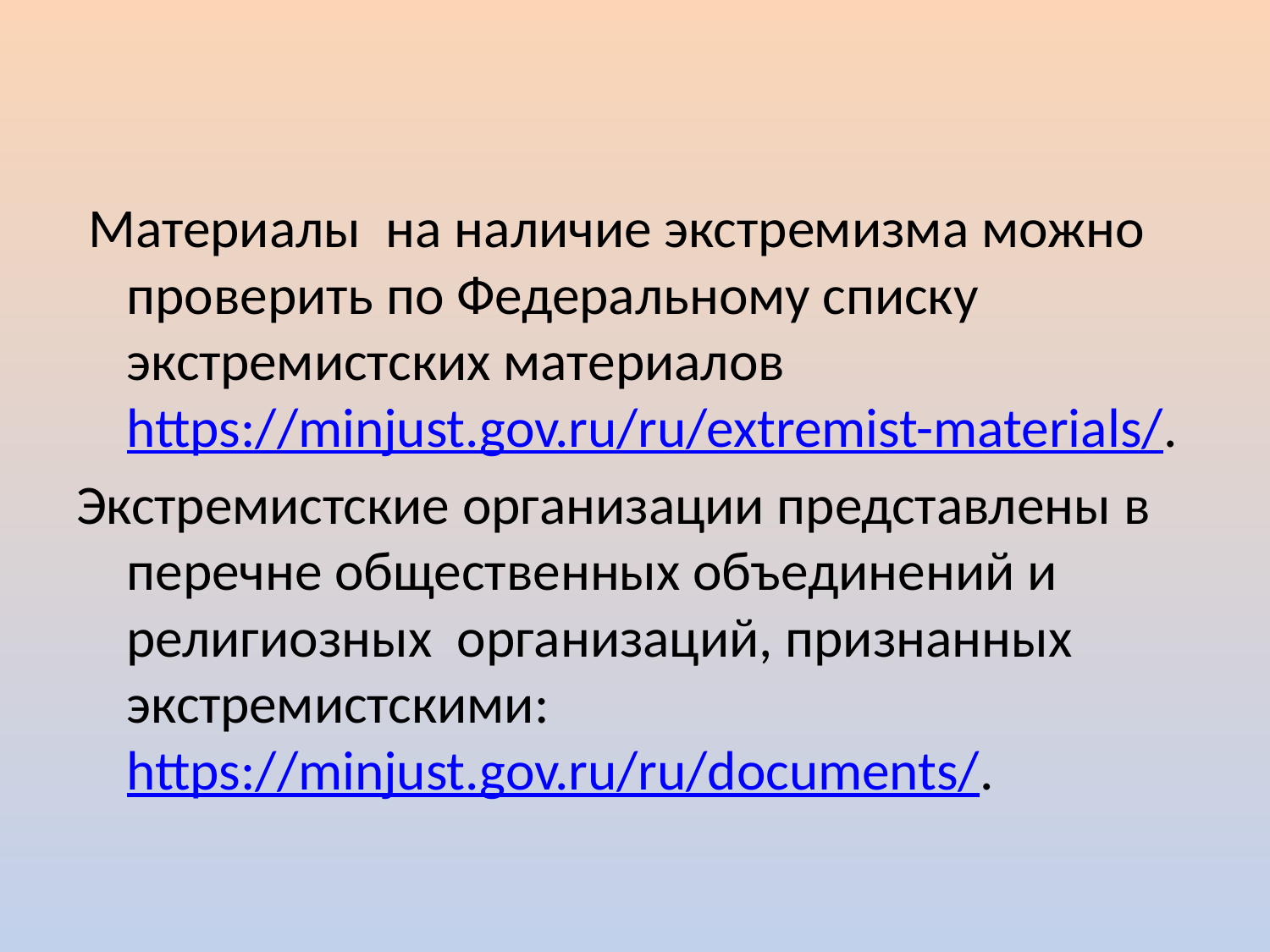

Материалы  на наличие экстремизма можно проверить по Федеральному списку экстремистских материалов https://minjust.gov.ru/ru/extremist-materials/.
Экстремистские организации представлены в перечне общественных объединений и религиозных  организаций, признанных экстремистскими: https://minjust.gov.ru/ru/documents/.